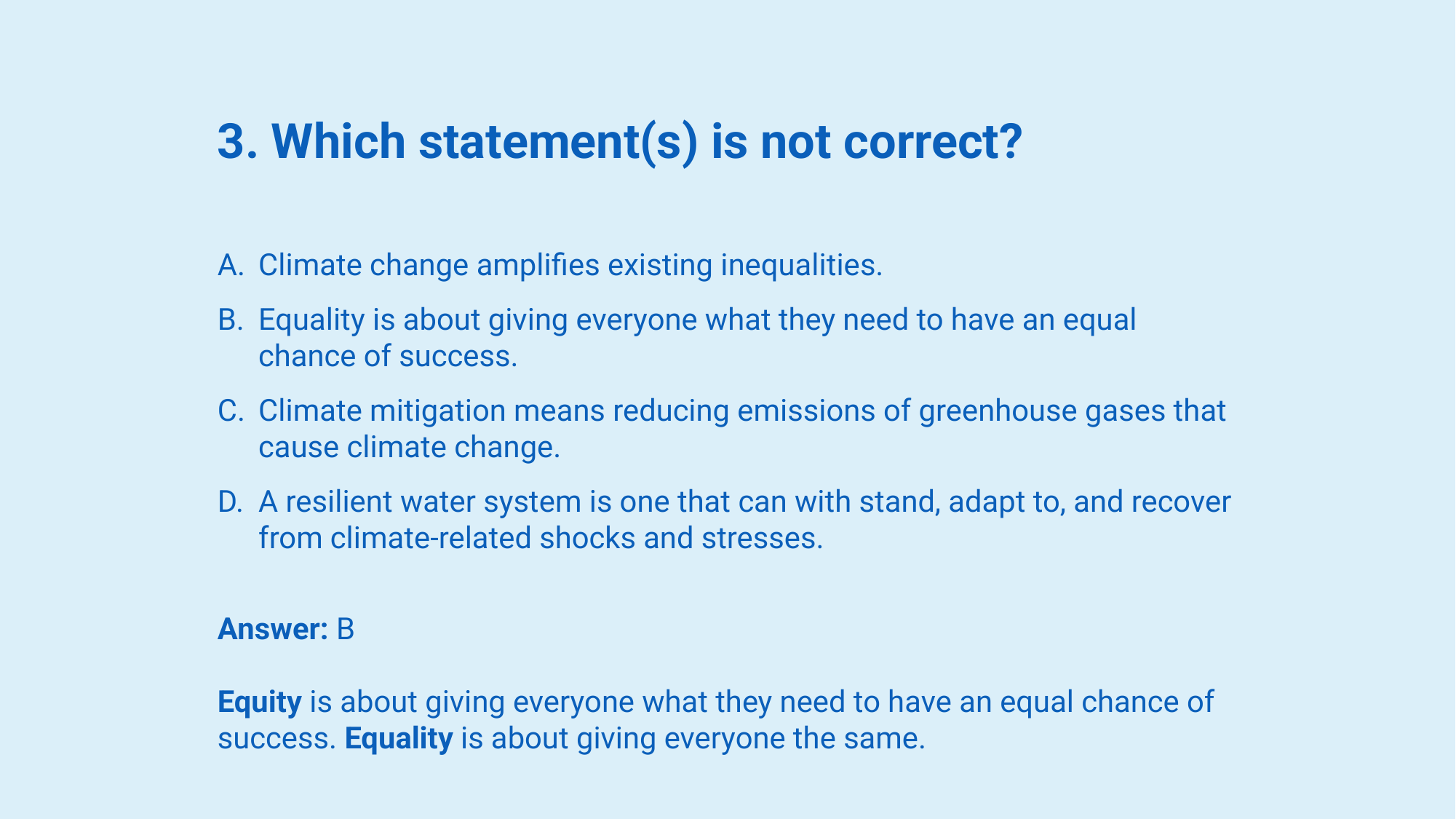

3. Which statement(s) is not correct?
Climate change amplifies existing inequalities.
Equality is about giving everyone what they need to have an equal chance of success.
Climate mitigation means reducing emissions of greenhouse gases that cause climate change.
A resilient water system is one that can with stand, adapt to, and recover from climate-related shocks and stresses.

Answer: B

Equity is about giving everyone what they need to have an equal chance of success. Equality is about giving everyone the same.